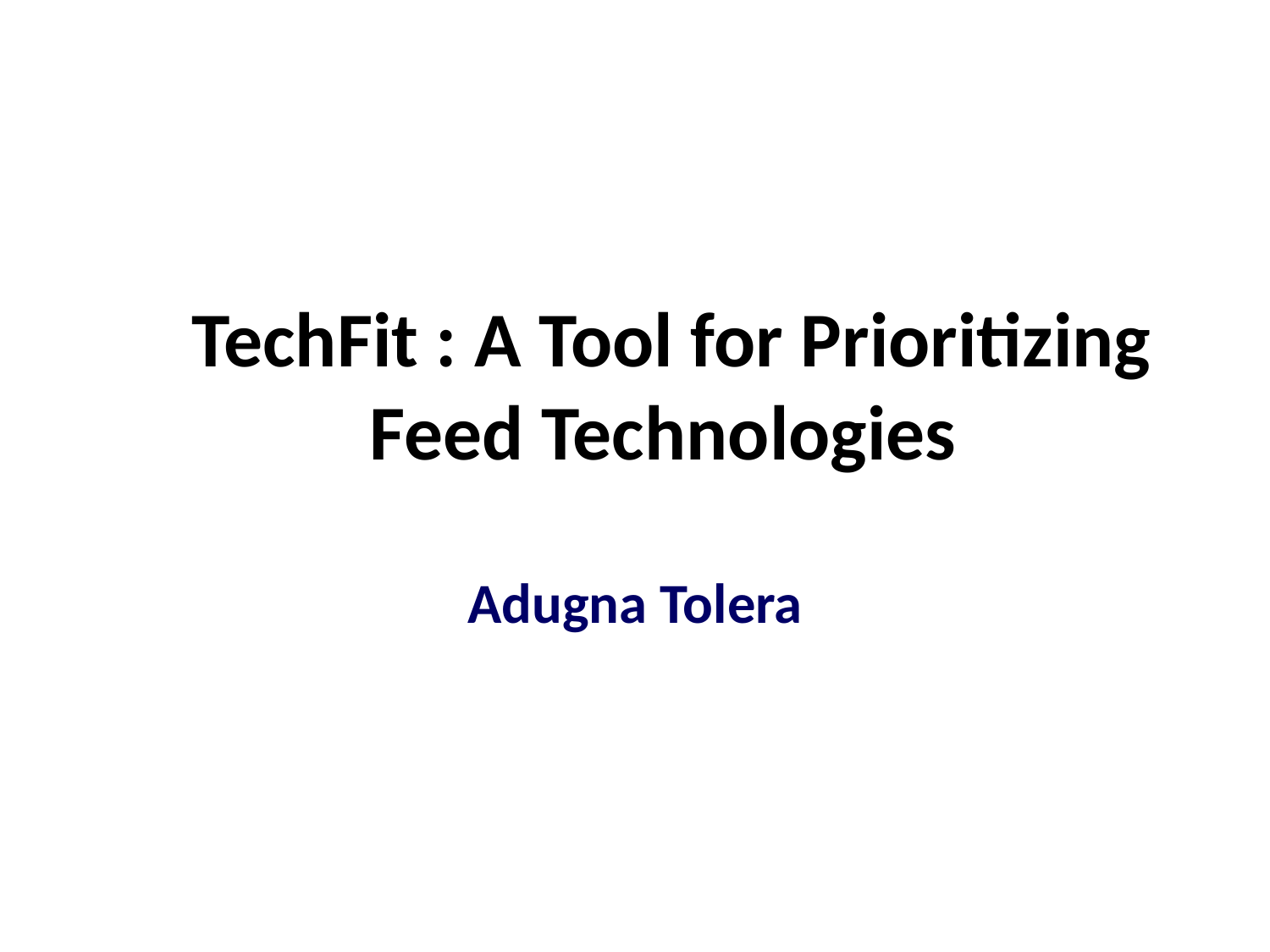

# TechFit : A Tool for Prioritizing Feed Technologies
Adugna Tolera